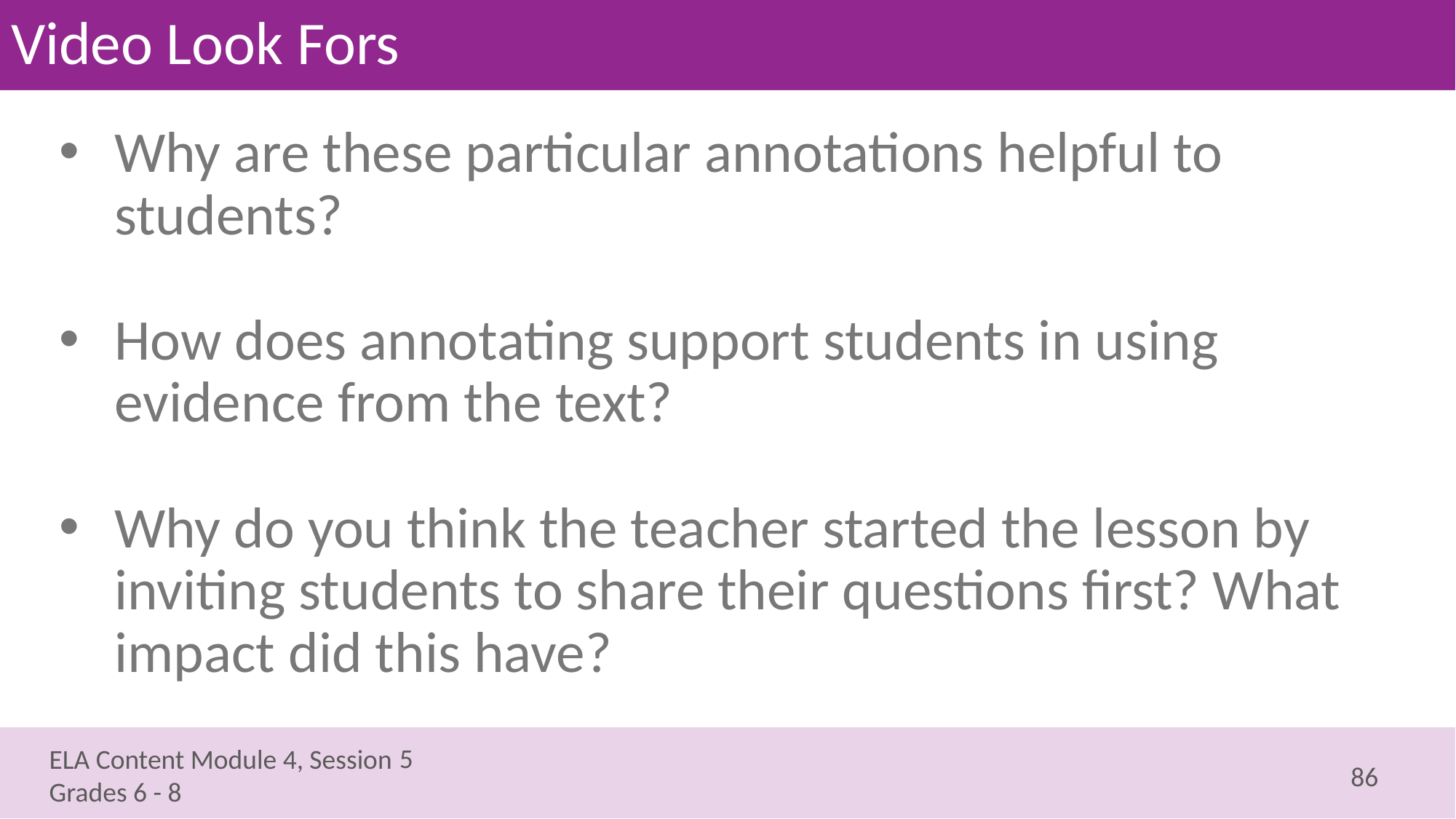

# Video Look Fors

Why are these particular annotations helpful to students?

How does annotating support students in using evidence from the text?

Why do you think the teacher started the lesson by inviting students to share their questions first? What impact did this have?
5
86